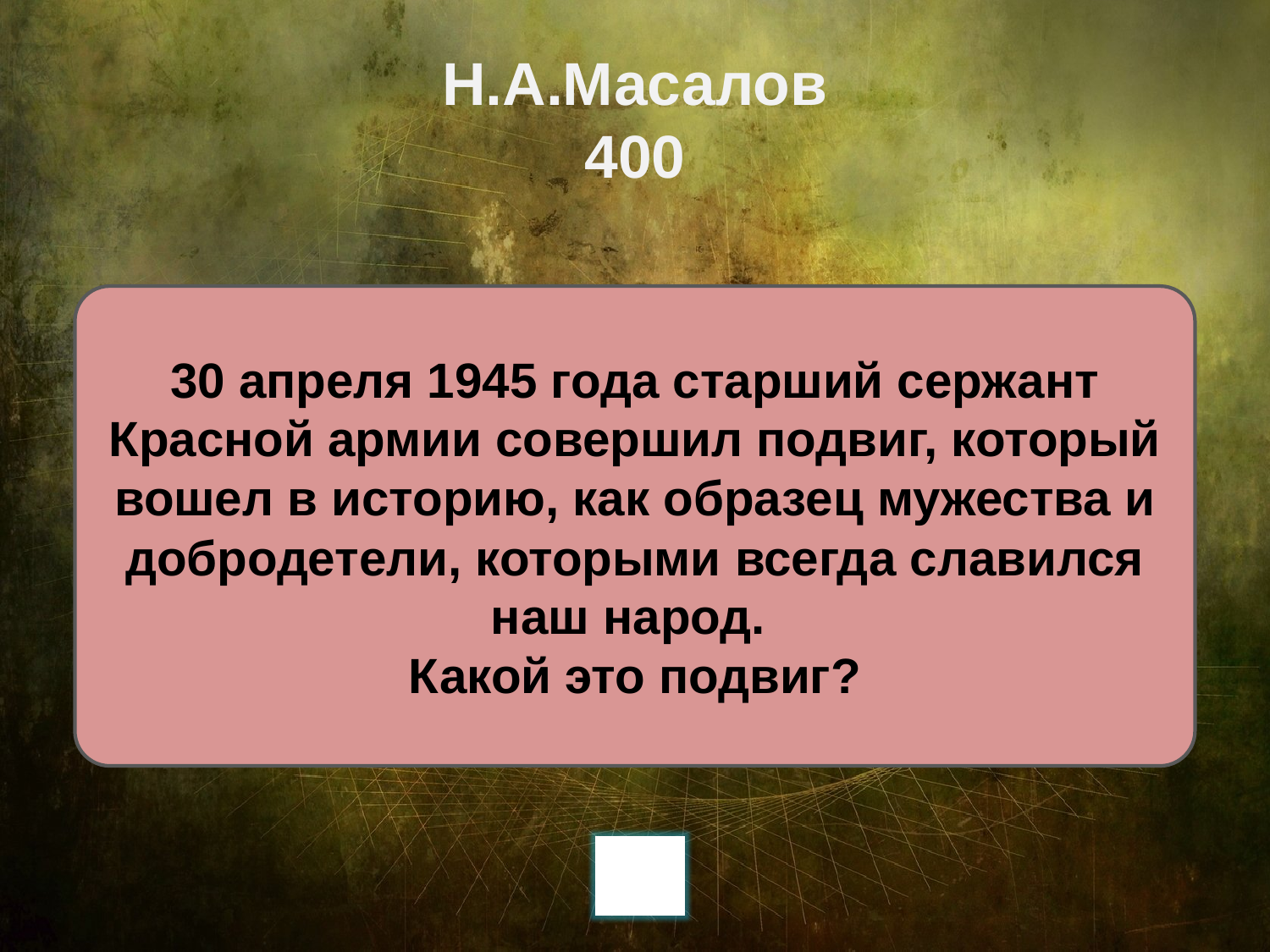

# Н.А.Масалов 400
30 апреля 1945 года старший сержант Красной армии совершил подвиг, который вошел в историю, как образец мужества и добродетели, которыми всегда славился наш народ.
Какой это подвиг?